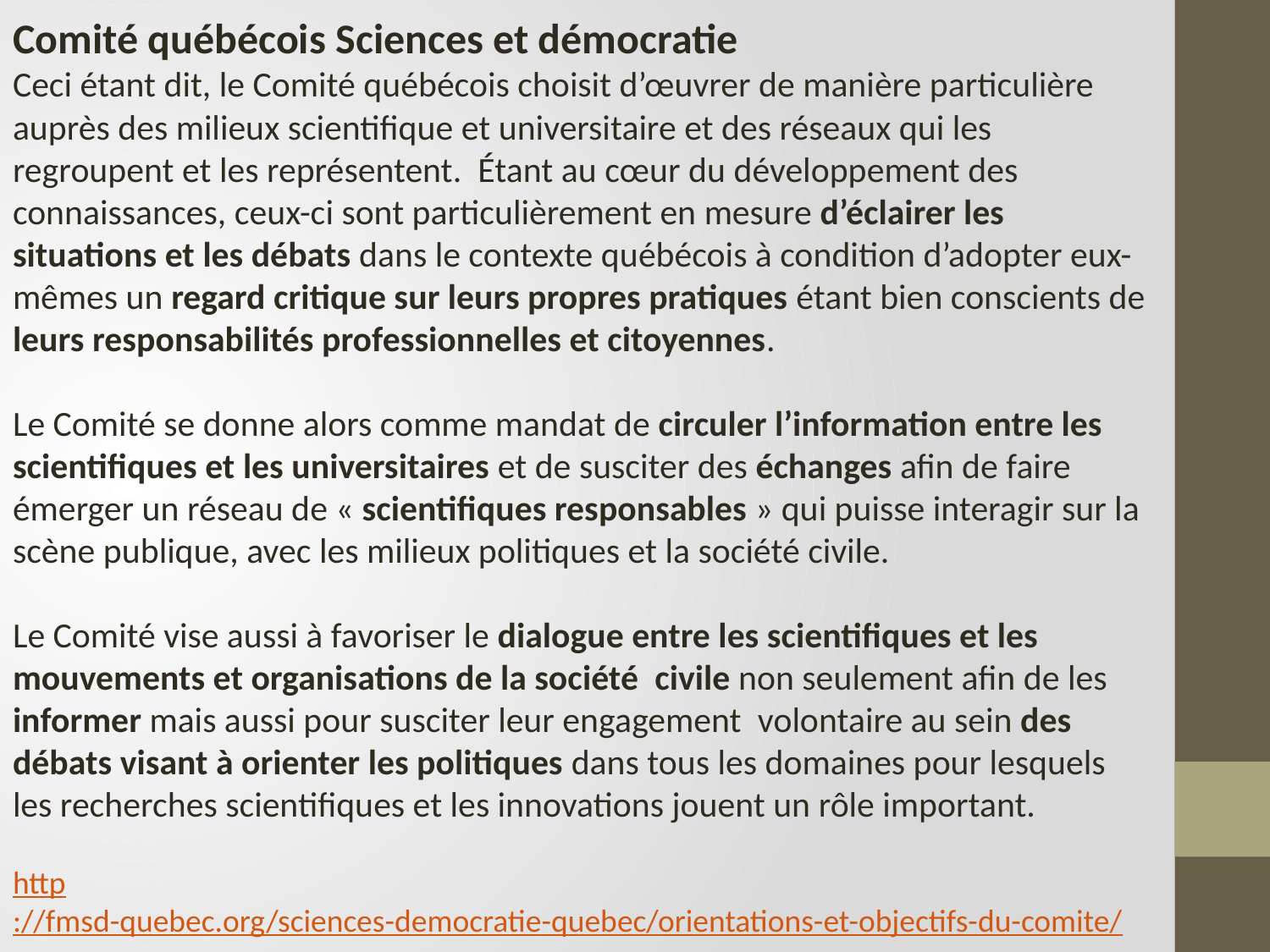

Comité québécois Sciences et démocratie
Ceci étant dit, le Comité québécois choisit d’œuvrer de manière particulière auprès des milieux scientifique et universitaire et des réseaux qui les regroupent et les représentent.  Étant au cœur du développement des connaissances, ceux-ci sont particulièrement en mesure d’éclairer les situations et les débats dans le contexte québécois à condition d’adopter eux-mêmes un regard critique sur leurs propres pratiques étant bien conscients de leurs responsabilités professionnelles et citoyennes.

Le Comité se donne alors comme mandat de circuler l’information entre les scientifiques et les universitaires et de susciter des échanges afin de faire émerger un réseau de « scientifiques responsables » qui puisse interagir sur la scène publique, avec les milieux politiques et la société civile.

Le Comité vise aussi à favoriser le dialogue entre les scientifiques et les mouvements et organisations de la société  civile non seulement afin de les informer mais aussi pour susciter leur engagement  volontaire au sein des débats visant à orienter les politiques dans tous les domaines pour lesquels les recherches scientifiques et les innovations jouent un rôle important.

http://fmsd-quebec.org/sciences-democratie-quebec/orientations-et-objectifs-du-comite/